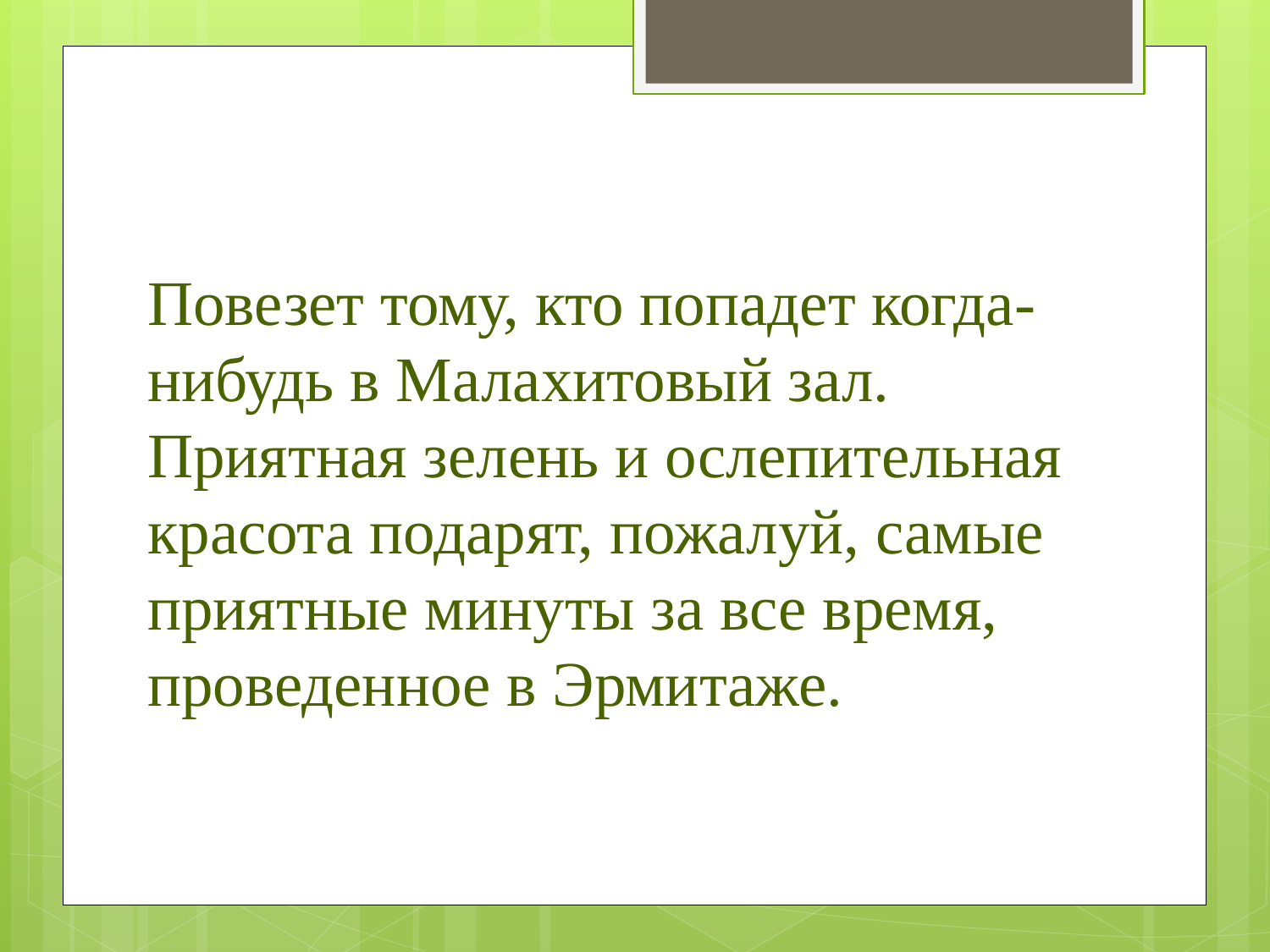

Повезет тому, кто попадет когда-нибудь в Малахитовый зал. Приятная зелень и ослепительная красота подарят, пожалуй, самые приятные минуты за все время, проведенное в Эрмитаже.